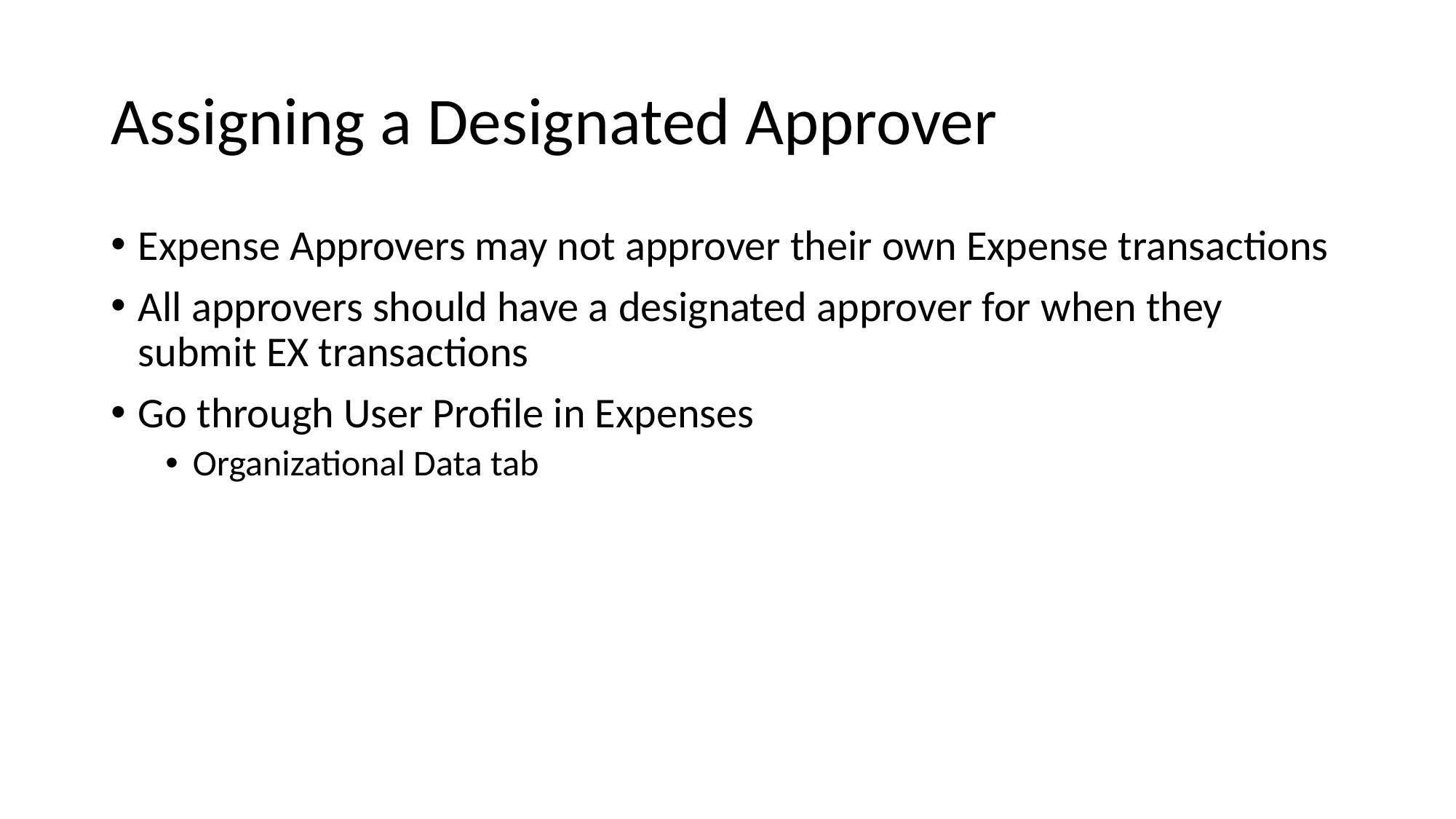

# Assigning a Designated Approver
Expense Approvers may not approver their own Expense transactions
All approvers should have a designated approver for when they submit EX transactions
Go through User Profile in Expenses
Organizational Data tab